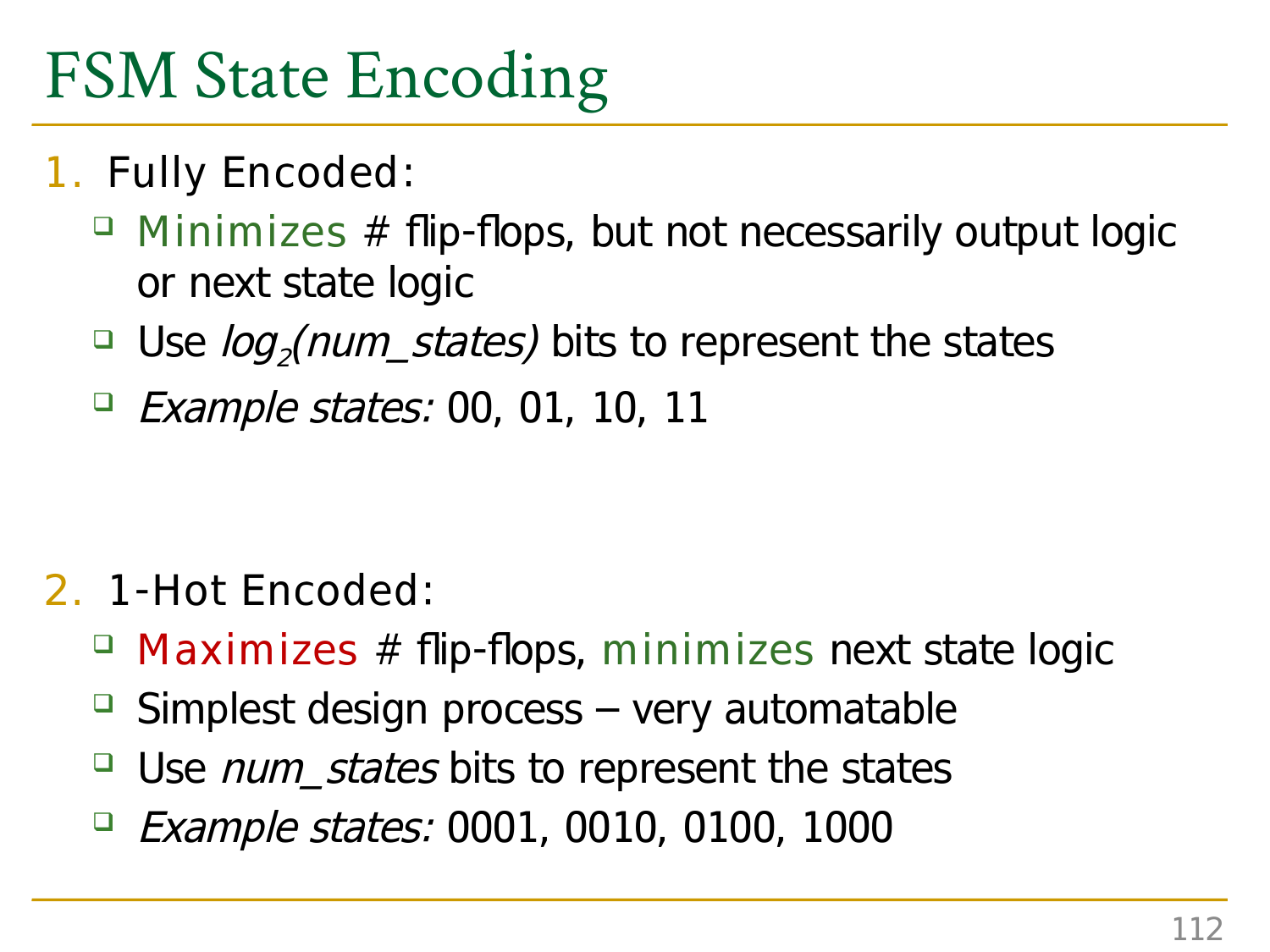

# FSM State Encoding
Fully Encoded:
Minimizes # flip-flops, but not necessarily output logic or next state logic
Use log2(num_states) bits to represent the states
Example states: 00, 01, 10, 11

1-Hot Encoded:
Maximizes # flip-flops, minimizes next state logic
Simplest design process – very automatable
Use num_states bits to represent the states
Example states: 0001, 0010, 0100, 1000

112